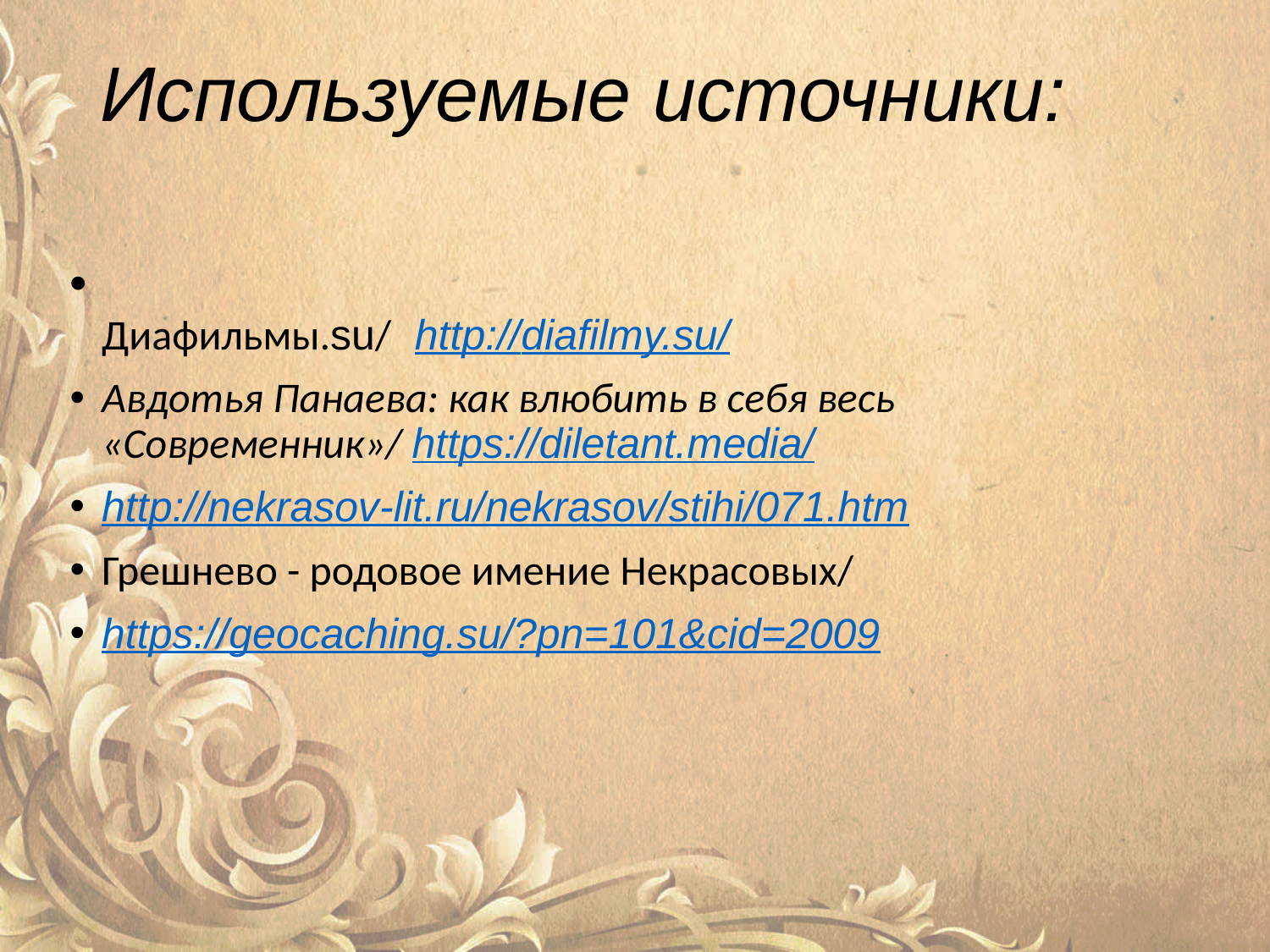

# Используемые источники:
Диафильмы.su/  http://diafilmy.su/
Авдотья Панаева: как влюбить в себя весь «Современник»/ https://diletant.media/
http://nekrasov-lit.ru/nekrasov/stihi/071.htm
Грешнево - родовое имение Некрасовых/
https://geocaching.su/?pn=101&cid=2009